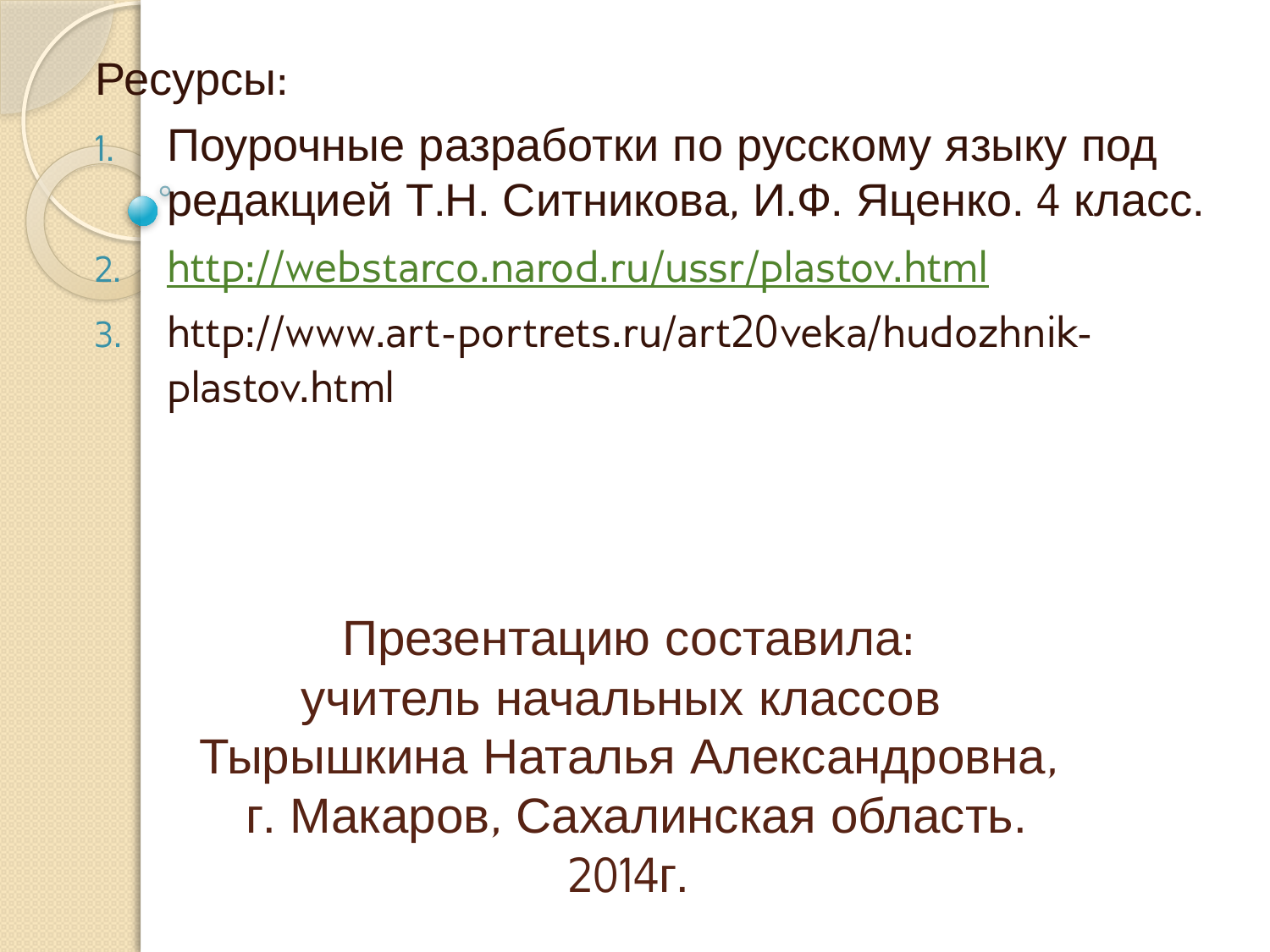

Ресурсы:
Поурочные разработки по русскому языку под редакцией Т.Н. Ситникова, И.Ф. Яценко. 4 класс.
http://webstarco.narod.ru/ussr/plastov.html
http://www.art-portrets.ru/art20veka/hudozhnik-plastov.html
# Презентацию составила: учитель начальных классов Тырышкина Наталья Александровна, г. Макаров, Сахалинская область. 2014г.